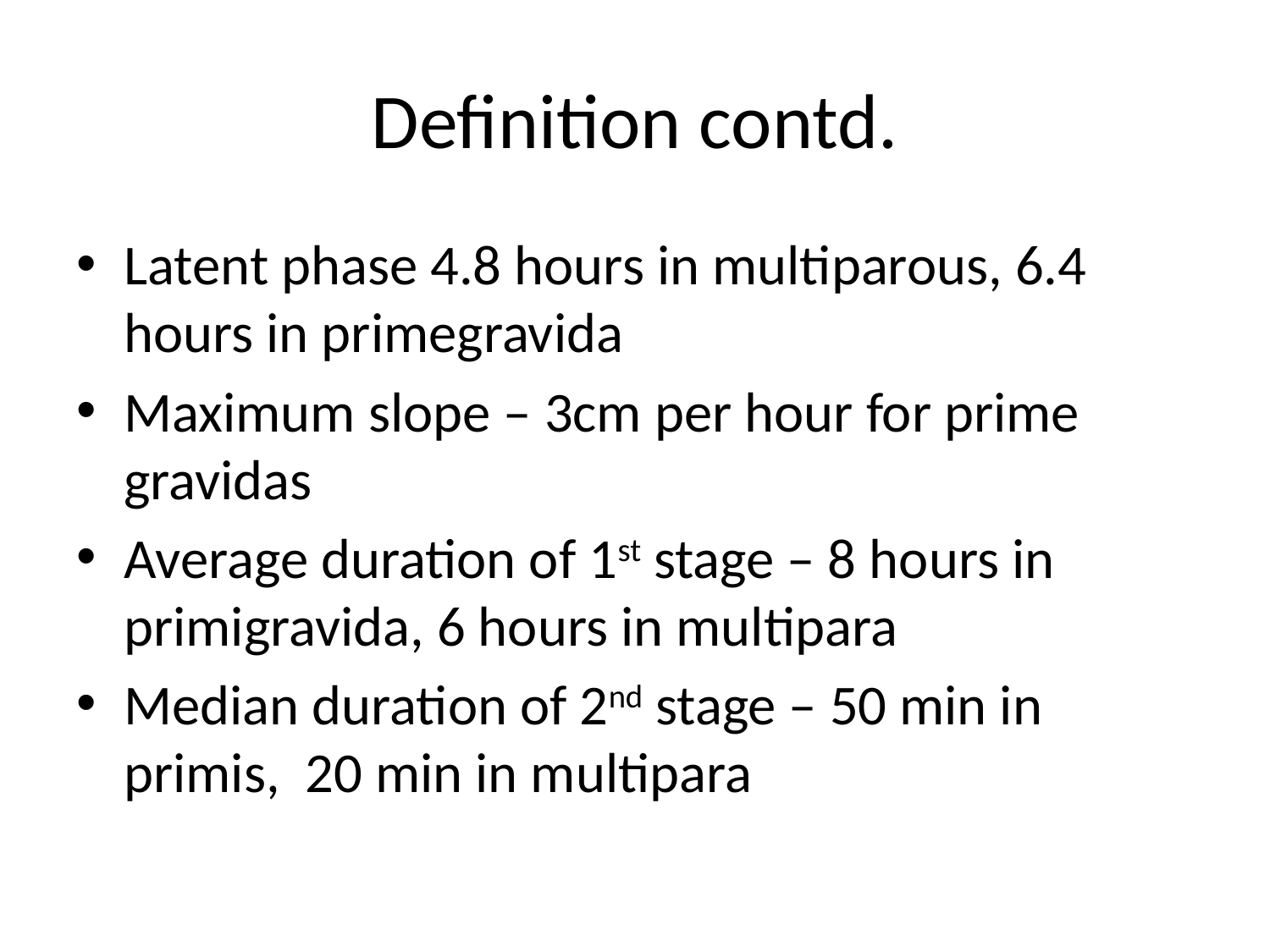

# Definition contd.
Latent phase 4.8 hours in multiparous, 6.4 hours in primegravida
Maximum slope – 3cm per hour for prime gravidas
Average duration of 1st stage – 8 hours in primigravida, 6 hours in multipara
Median duration of 2nd stage – 50 min in primis,  20 min in multipara